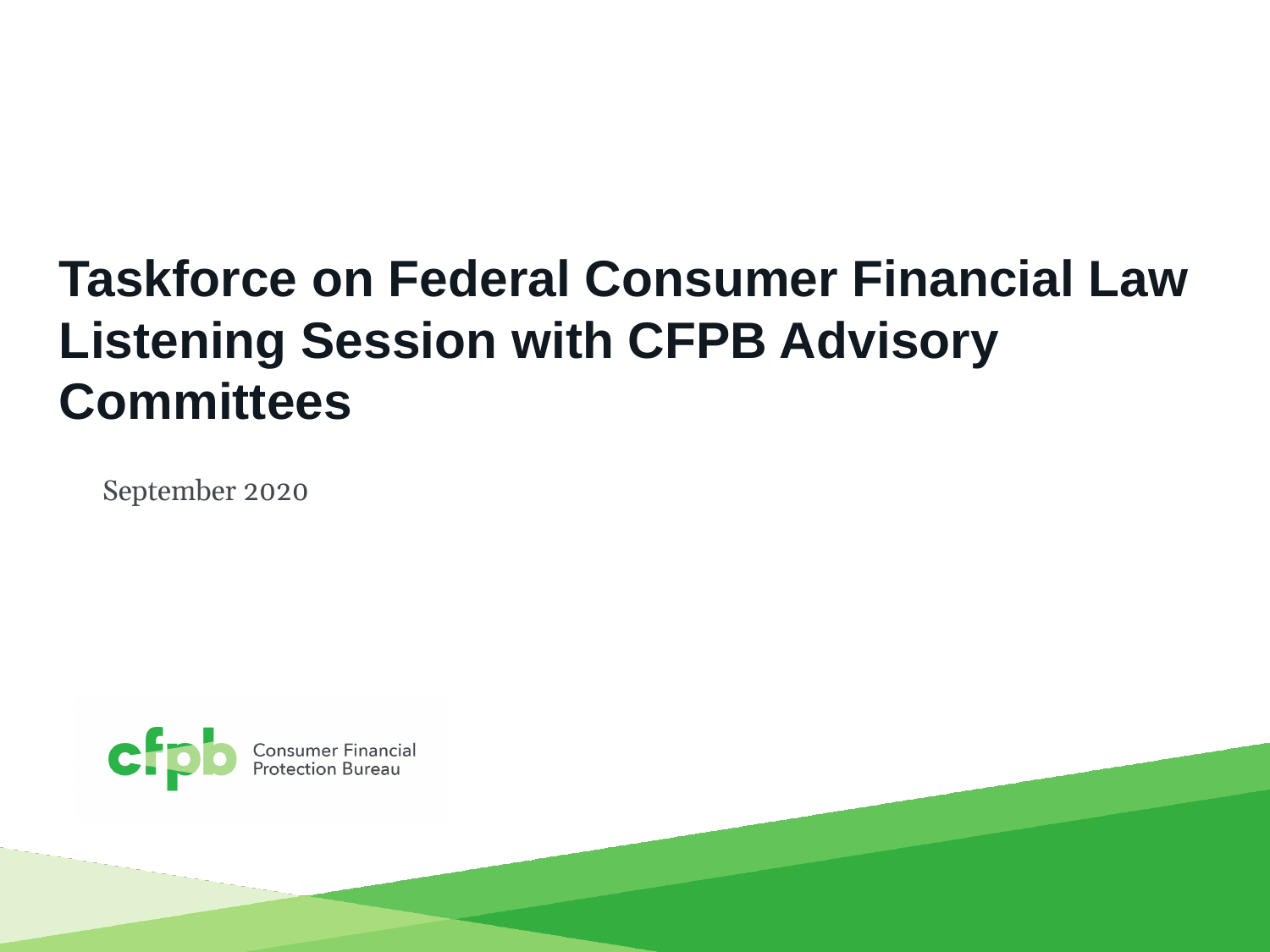

# Taskforce on Federal Consumer Financial Law Listening Session with CFPB Advisory Committees

September 2020